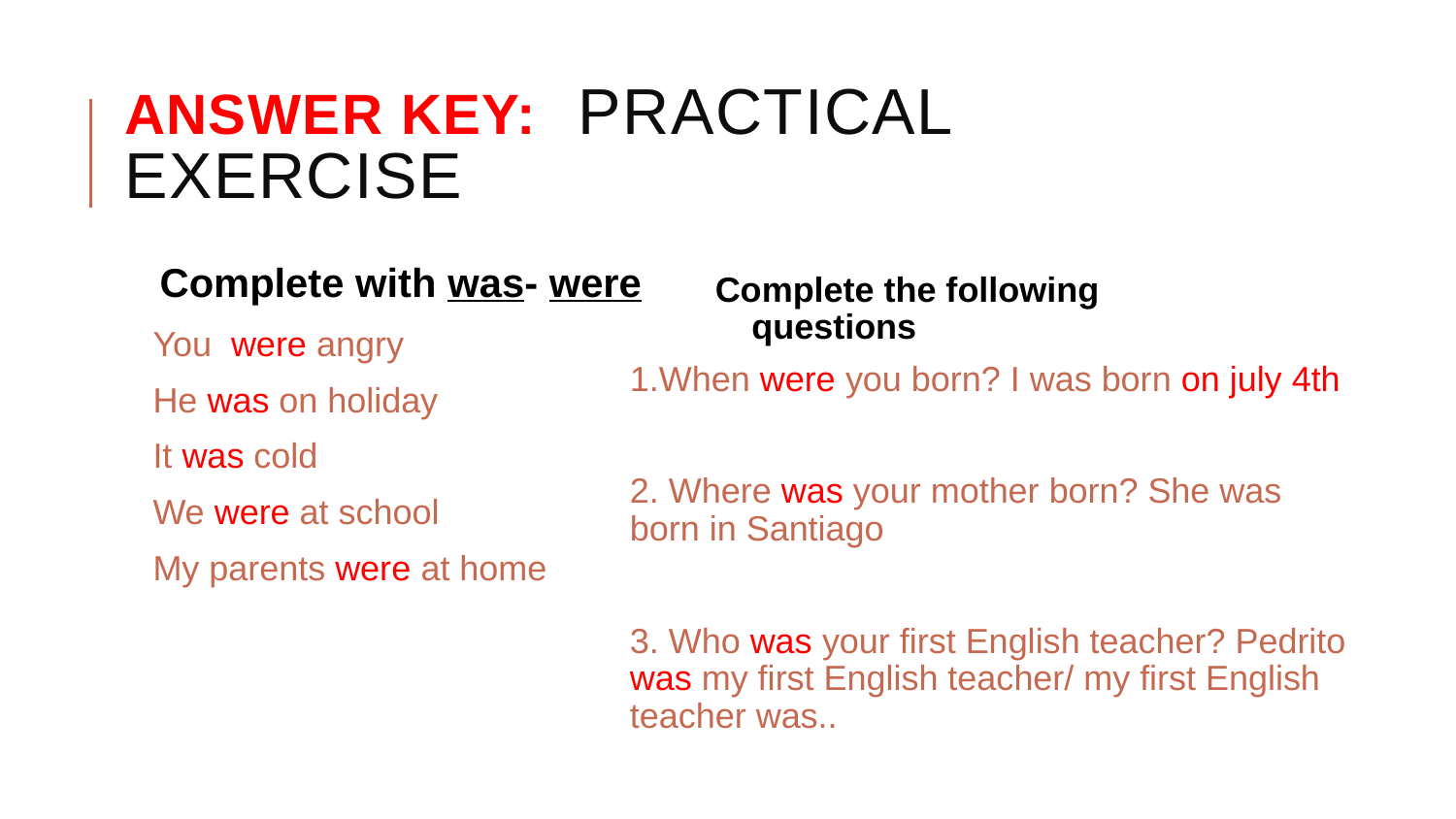

# Answer key:  Practical exercise
Complete with was- were
Complete the following questions
You  were angry
He was on holiday
It was cold
We were at school
My parents were at home

1.When were you born? I was born on july 4th

2. Where was your mother born? She was born in Santiago

3. Who was your first English teacher? Pedrito was my first English teacher/ my first English teacher was..